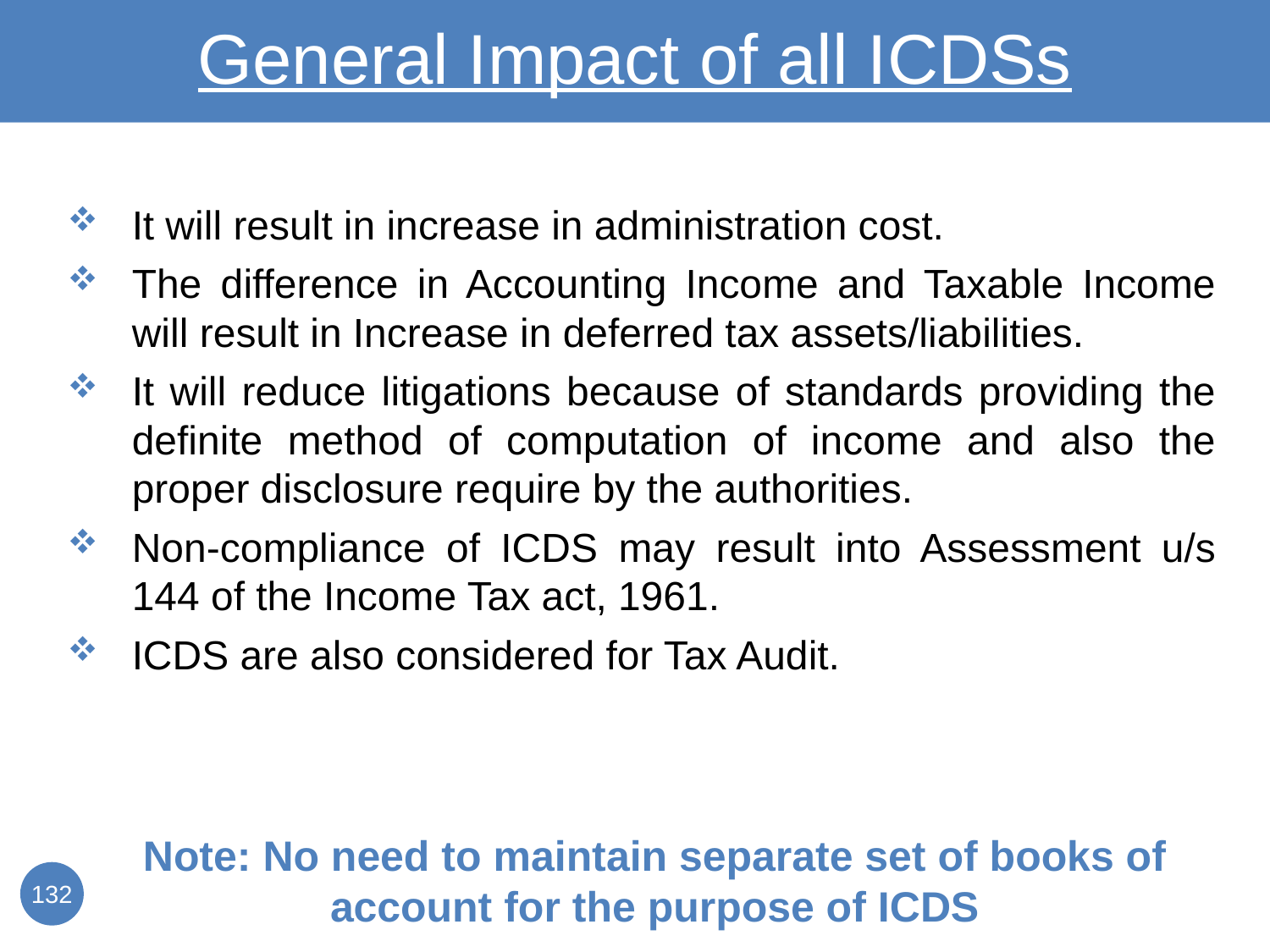

# General Impact of all ICDSs
It will result in increase in administration cost.
The difference in Accounting Income and Taxable Income will result in Increase in deferred tax assets/liabilities.
It will reduce litigations because of standards providing the definite method of computation of income and also the proper disclosure require by the authorities.
Non-compliance of ICDS may result into Assessment u/s 144 of the Income Tax act, 1961.
ICDS are also considered for Tax Audit.
Note: No need to maintain separate set of books of account for the purpose of ICDS
132